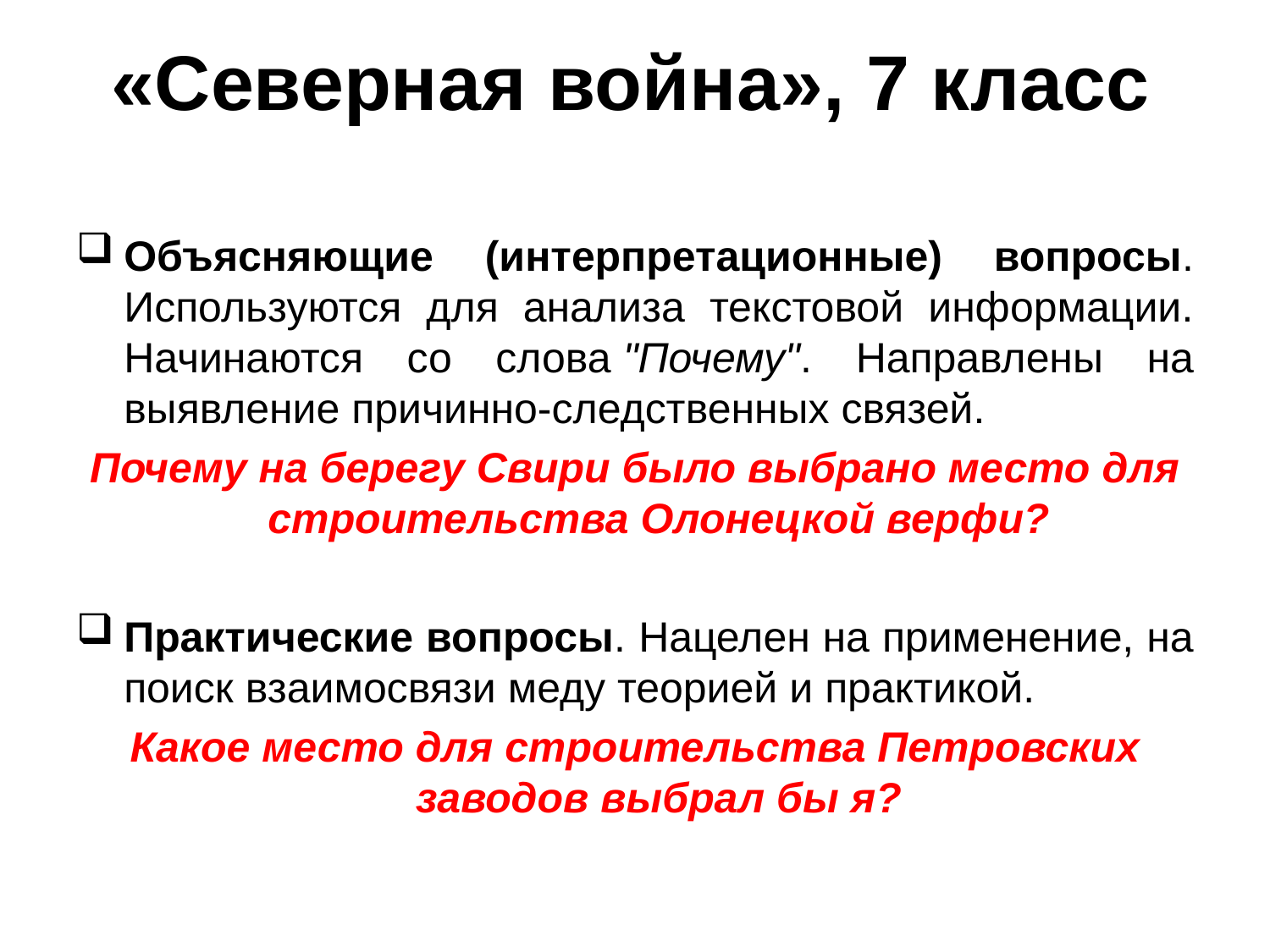

# «Северная война», 7 класс
Объясняющие (интерпретационные) вопросы. Используются для анализа текстовой информации. Начинаются со слова "Почему". Направлены на выявление причинно-следственных связей.
Почему на берегу Свири было выбрано место для строительства Олонецкой верфи?

Практические вопросы. Нацелен на применение, на поиск взаимосвязи меду теорией и практикой.
Какое место для строительства Петровских заводов выбрал бы я?